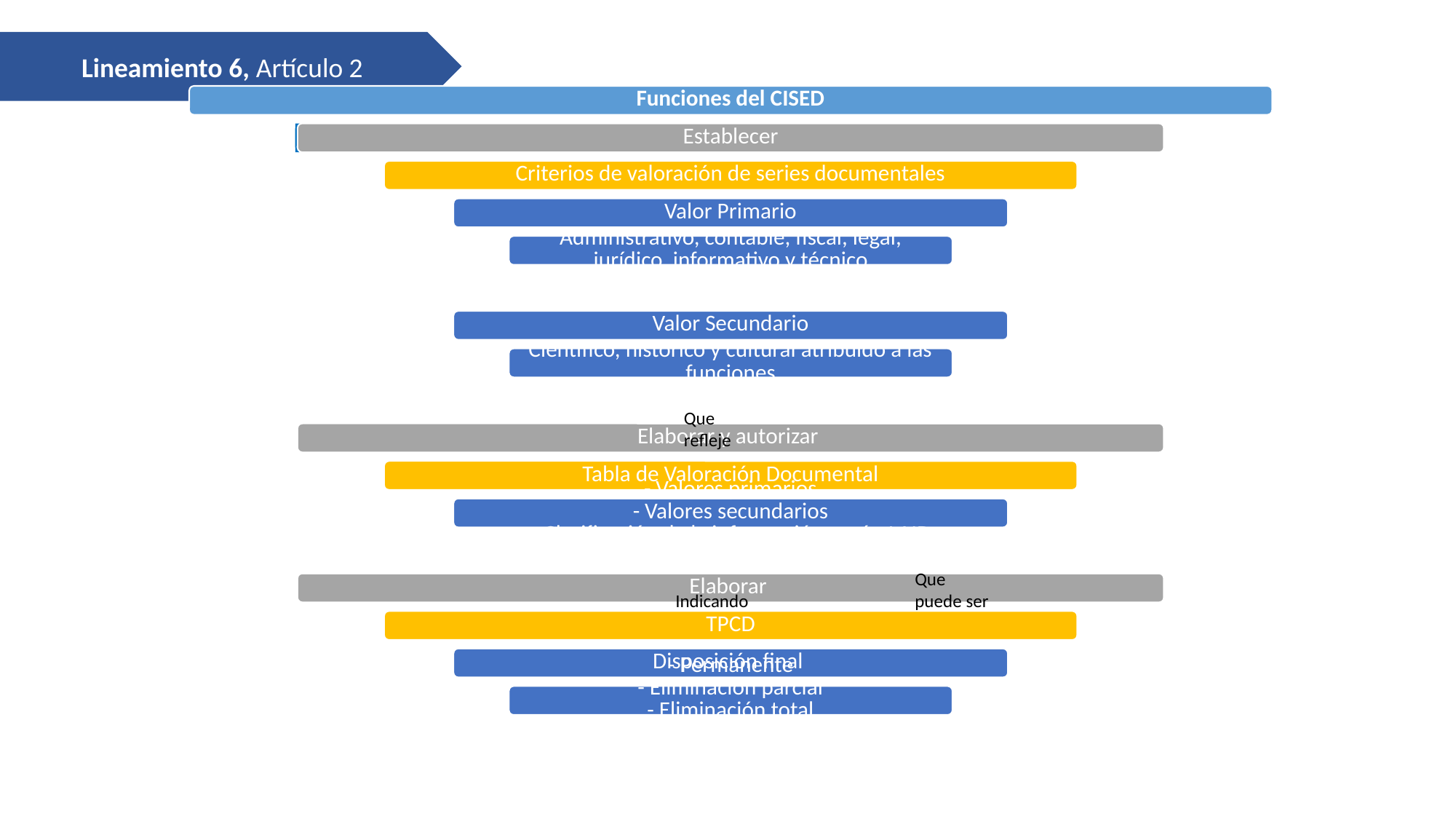

Lineamiento 6, Artículo 2
Funciones del CISED
Establecer
Criterios de valoración de series documentales
Elaborar y autorizar
Tabla de Valoración Documental
Elaborar
TPCD
Valor Primario
Valor Secundario
- Valores primarios
- Valores secundarios
- Clasificación de la información según LAIP
Administrativo, contable, fiscal, legal, jurídico, informativo y técnico
Científico, histórico y cultural atribuido a las funciones
Disposición final
- Permanente
- Eliminación parcial
- Eliminación total
- Digitalización
Que refleje
Que puede ser
Indicando